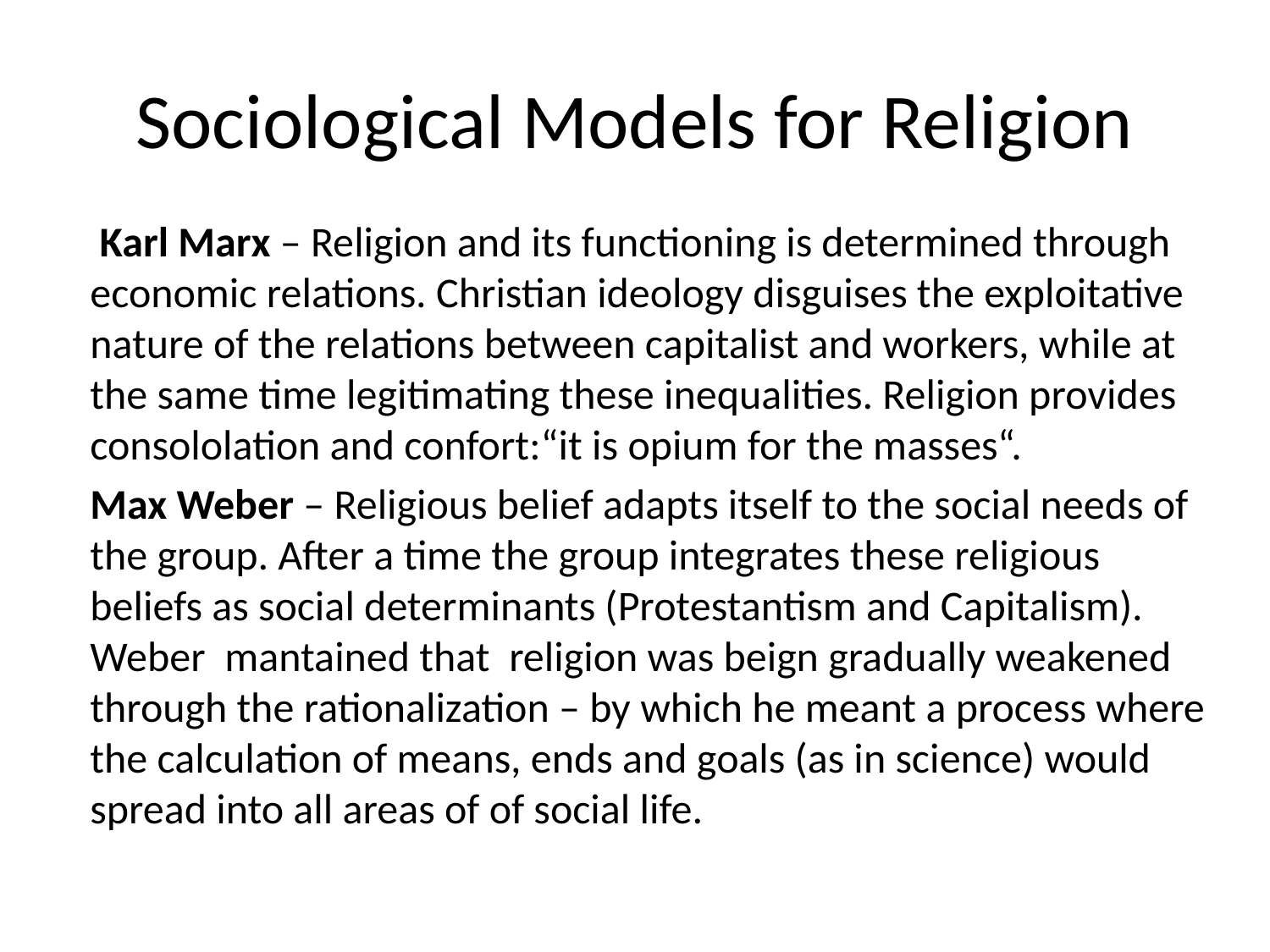

# Sociological Models for Religion
      Karl Marx – Religion and its functioning is determined through economic relations. Christian ideology disguises the exploitative nature of the relations between capitalist and workers, while at the same time legitimating these inequalities. Religion provides consololation and confort:“it is opium for the masses“.
     Max Weber – Religious belief adapts itself to the social needs of the group. After a time the group integrates these religious beliefs as social determinants (Protestantism and Capitalism). Weber  mantained that  religion was beign gradually weakened through the rationalization – by which he meant a process where the calculation of means, ends and goals (as in science) would spread into all areas of of social life.